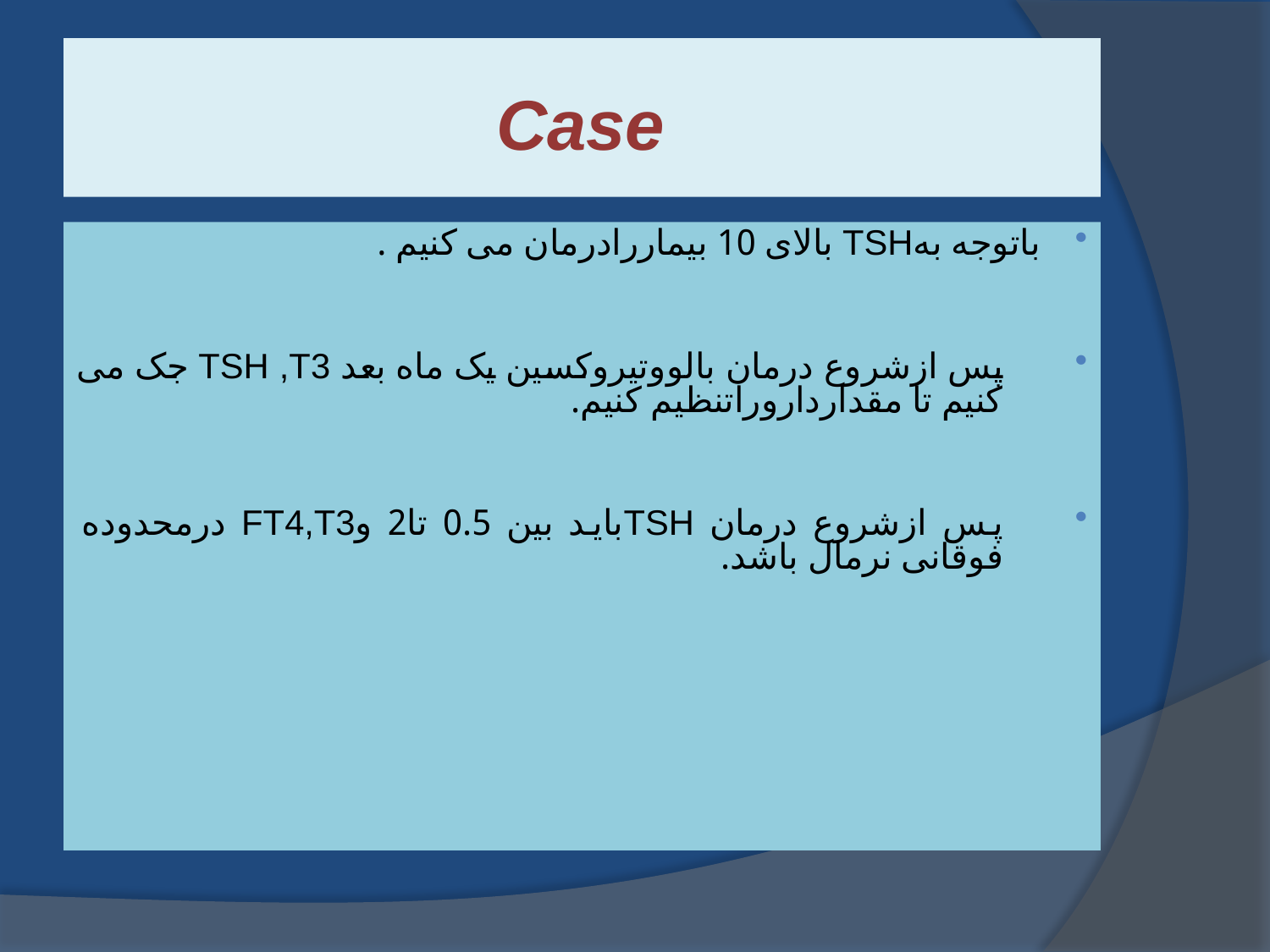

# Case
باتوجه بهTSH بالای 10 بیماررادرمان می کنیم .

پس ازشروع درمان بالووتیروکسین یک ماه بعد TSH ,T3 جک می کنیم تا مقدارداروراتنظیم کنیم.

پس ازشروع درمان TSHباید بین 0.5 تا2 وFT4,T3 درمحدوده فوقانی نرمال باشد.